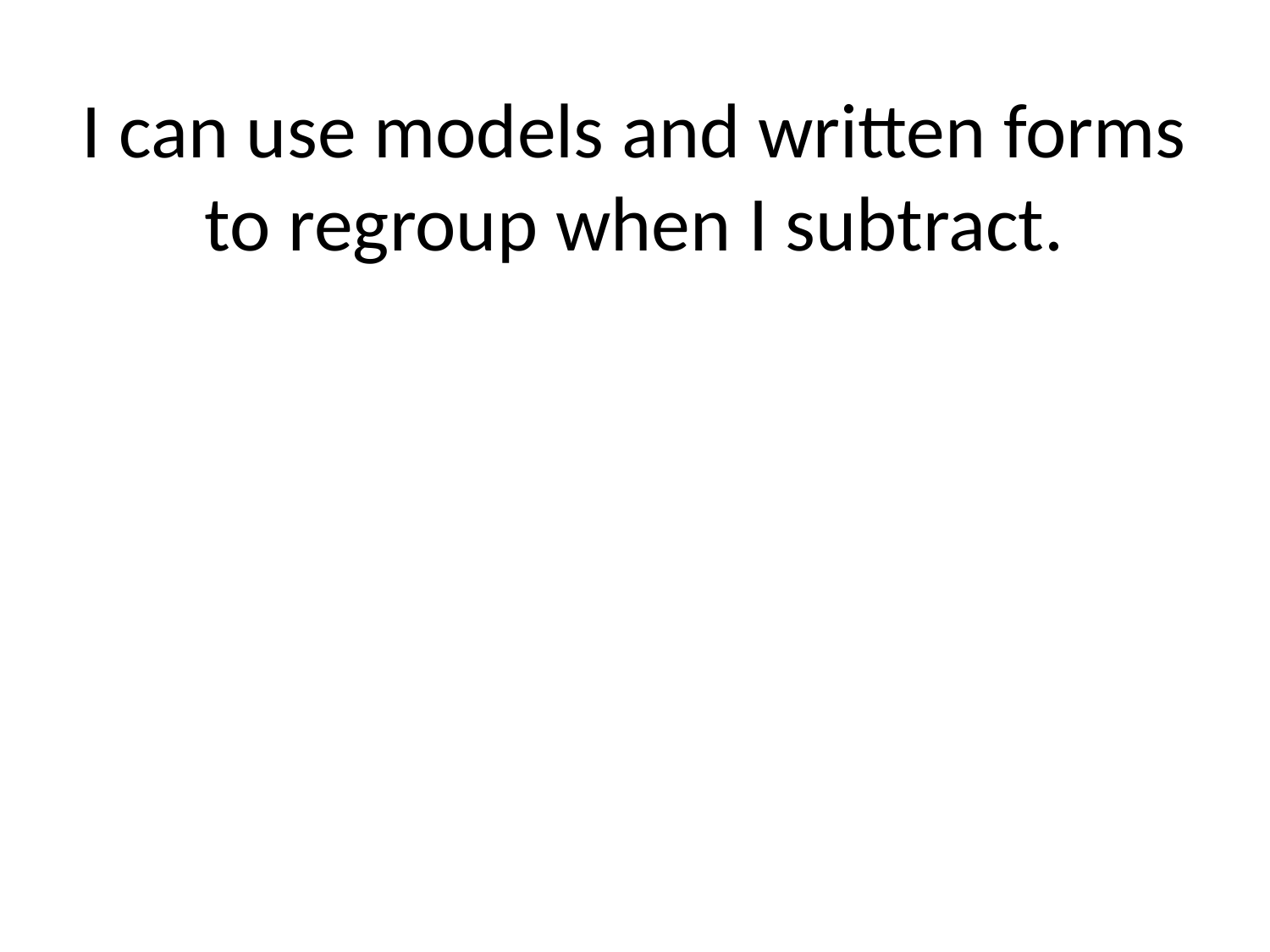

# I can use models and written forms to regroup when I subtract.